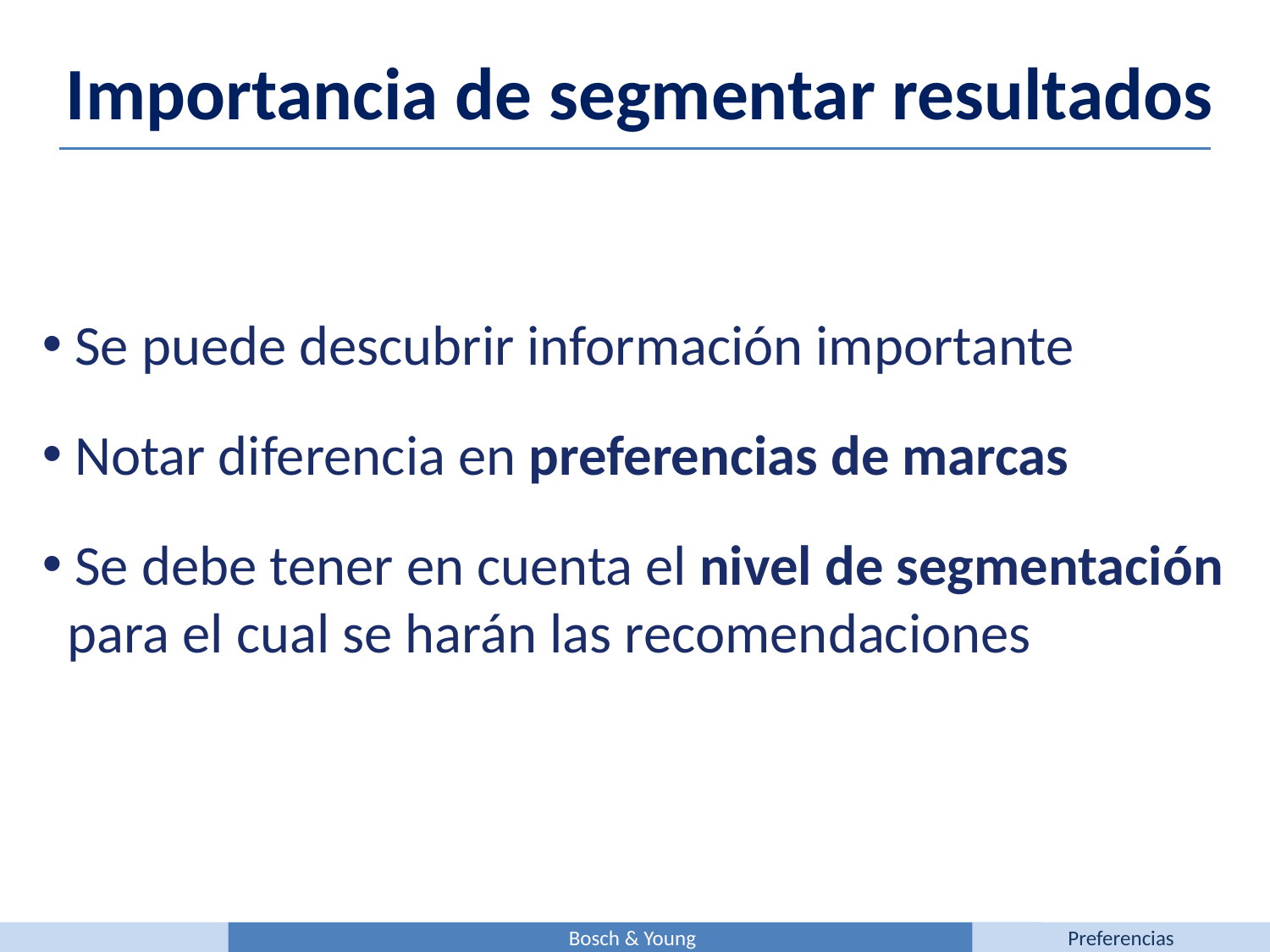

Importancia de segmentar resultados
 Se puede descubrir información importante

 Notar diferencia en preferencias de marcas

 Se debe tener en cuenta el nivel de segmentación
  para el cual se harán las recomendaciones

Bosch & Young
Preferencias